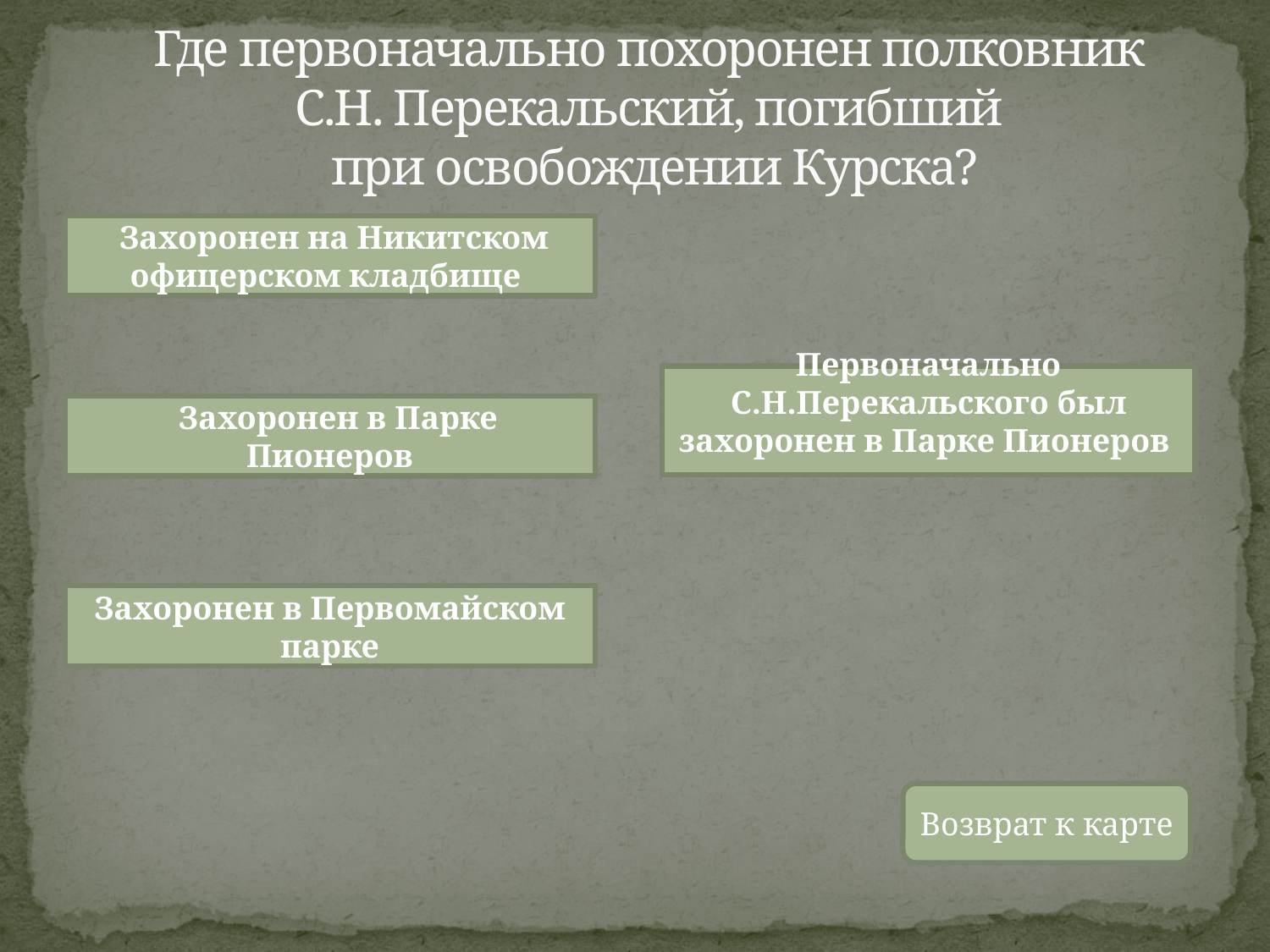

# Где первоначально похоронен полковник С.Н. Перекальский, погибший при освобождении Курска?
 Захоронен на Никитском офицерском кладбище

Первоначально С.Н.Перекальского был захоронен в Парке Пионеров

  Захоронен в Парке Пионеров

Захоронен в Первомайском парке
Возврат к карте